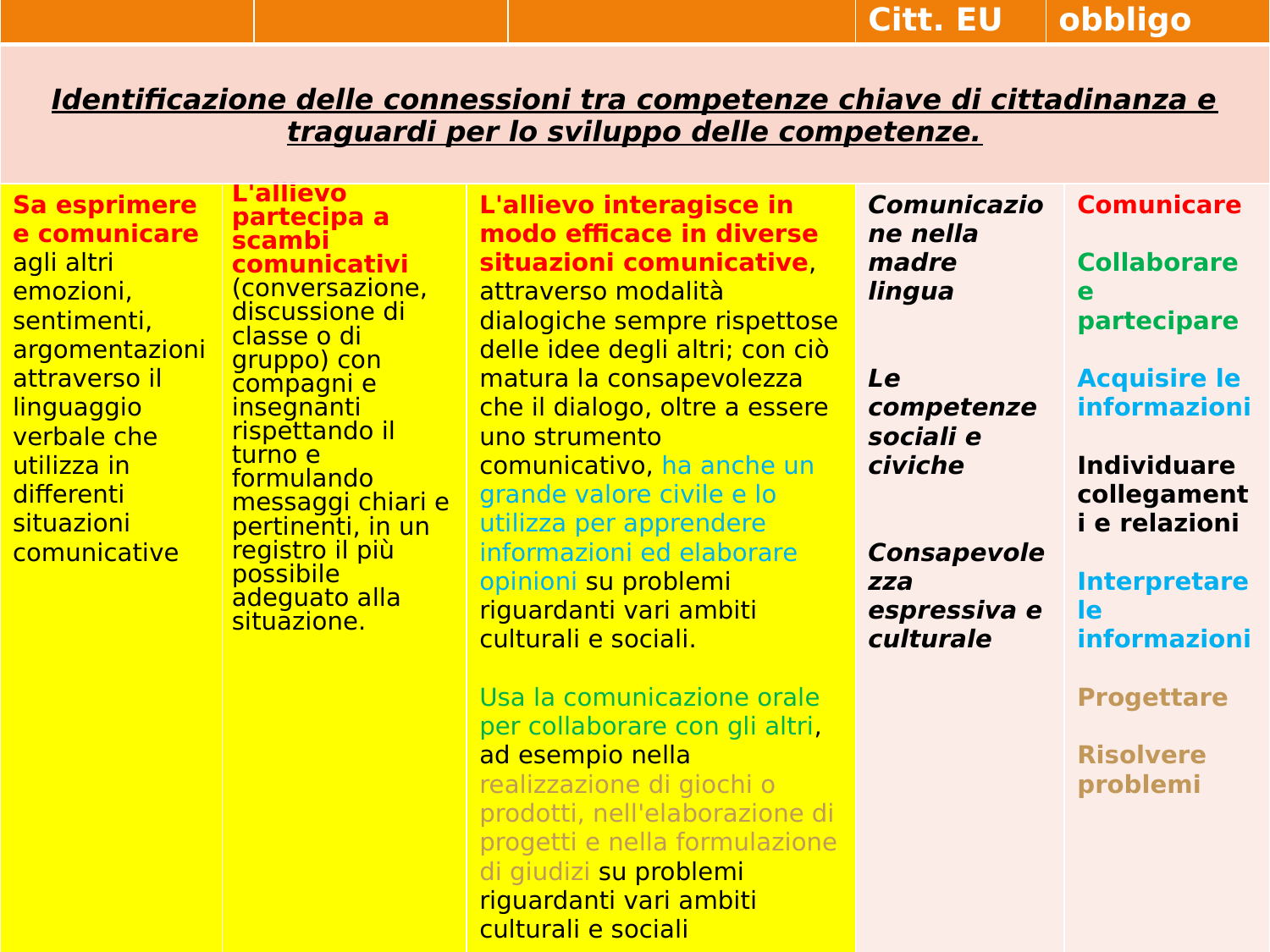

| Infanzia |  | 5 ^Primaria |  | 3 ^Sec. I° | Comp. Citt. EU | C. Cittad. obbligo |  |
| --- | --- | --- | --- | --- | --- | --- | --- |
| Identificazione delle connessioni tra competenze chiave di cittadinanza e traguardi per lo sviluppo delle competenze. |  |  |  |  |  |  |  |
| Sa esprimere e comunicare agli altri emozioni, sentimenti, argomentazioni attraverso il linguaggio verbale che utilizza in differenti situazioni comunicative | L'allievo partecipa a scambi comunicativi (conversazione, discussione di classe o di gruppo) con compagni e insegnanti rispettando il turno e formulando messaggi chiari e pertinenti, in un registro il più possibile adeguato alla situazione. |  | L'allievo interagisce in modo efficace in diverse situazioni comunicative, attraverso modalità dialogiche sempre rispettose delle idee degli altri; con ciò matura la consapevolezza che il dialogo, oltre a essere uno strumento comunicativo, ha anche un grande valore civile e lo utilizza per apprendere informazioni ed elaborare opinioni su problemi riguardanti vari ambiti culturali e sociali. Usa la comunicazione orale per collaborare con gli altri, ad esempio nella realizzazione di giochi o prodotti, nell'elaborazione di progetti e nella formulazione di giudizi su problemi riguardanti vari ambiti culturali e sociali |  | Comunicazione nella madre lingua Le competenze sociali e civiche Consapevolezza espressiva e culturale |  | Comunicare Collaborare e partecipare Acquisire le informazioni Individuare collegamenti e relazioni   Interpretare le informazioni Progettare   Risolvere problemi |
#